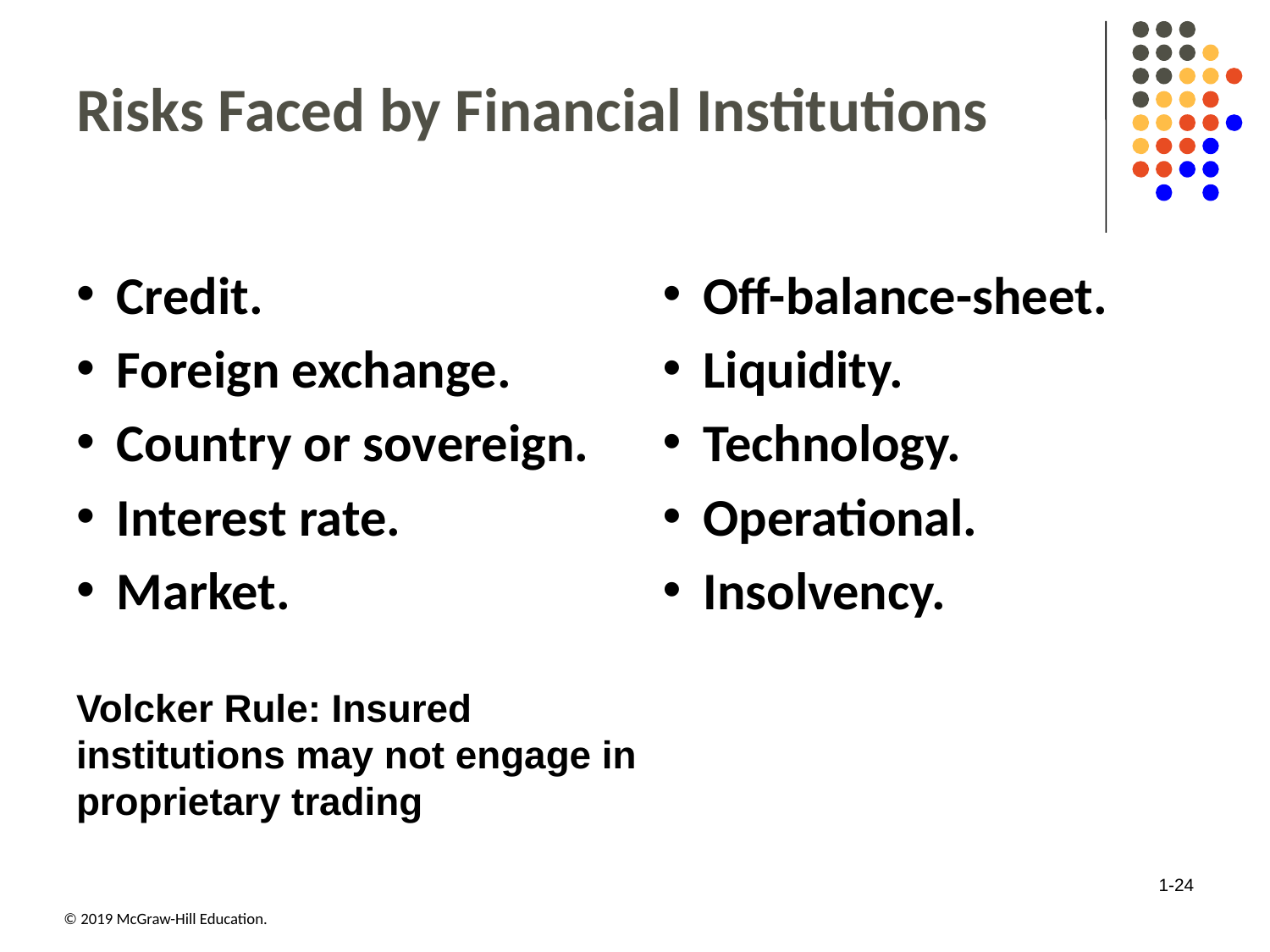

# Risks Faced by Financial Institutions
Credit.
Foreign exchange.
Country or sovereign.
Interest rate.
Market.
Off-balance-sheet.
Liquidity.
Technology.
Operational.
Insolvency.
Volcker Rule: Insured institutions may not engage in proprietary trading
1-24